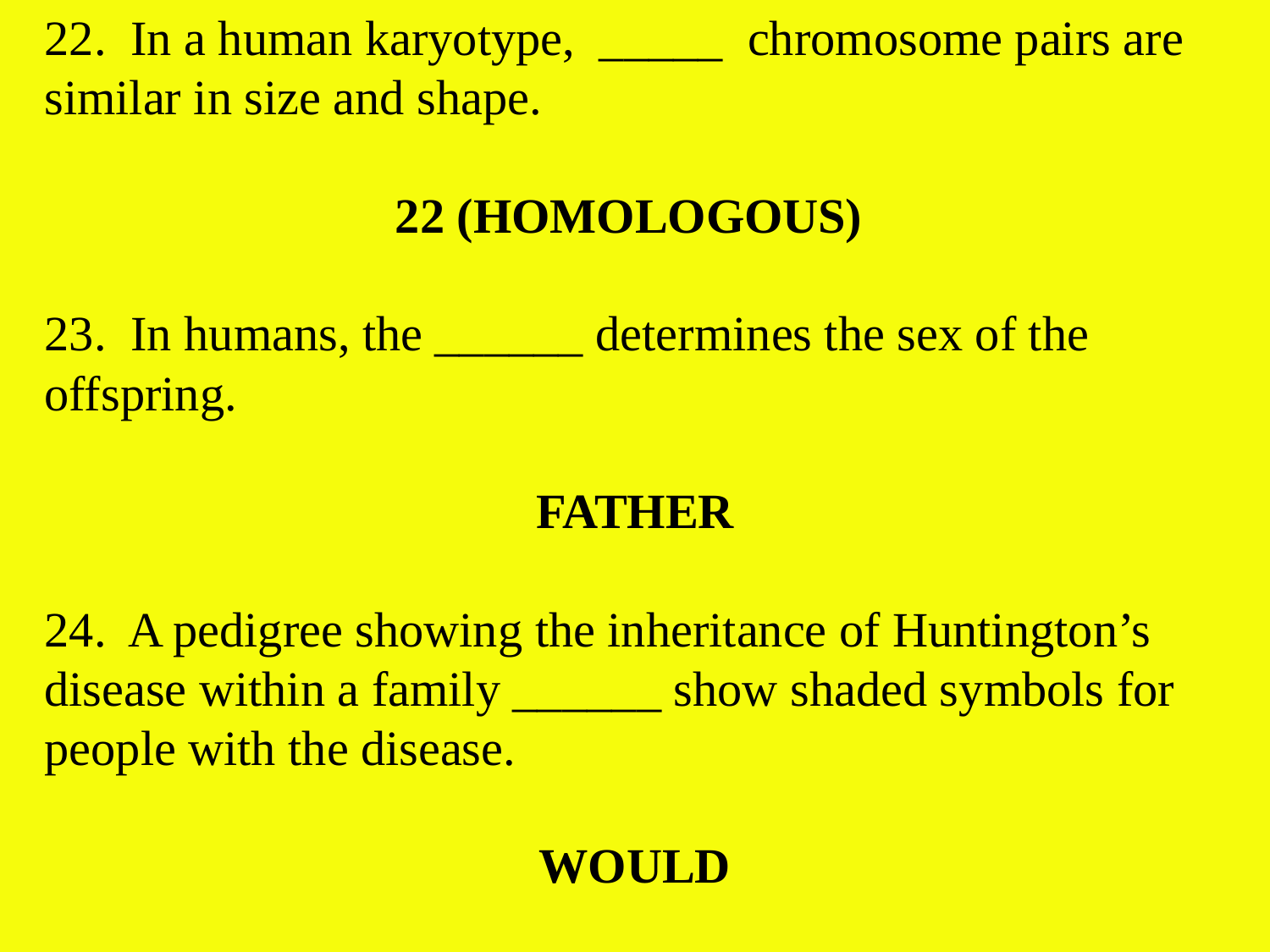

22.  In a human karyotype,  _____  chromosome pairs are similar in size and shape.

22 (HOMOLOGOUS)

23.  In humans, the ______ determines the sex of the offspring.

FATHER

24.  A pedigree showing the inheritance of Huntington’s disease within a family ______ show shaded symbols for people with the disease.

WOULD